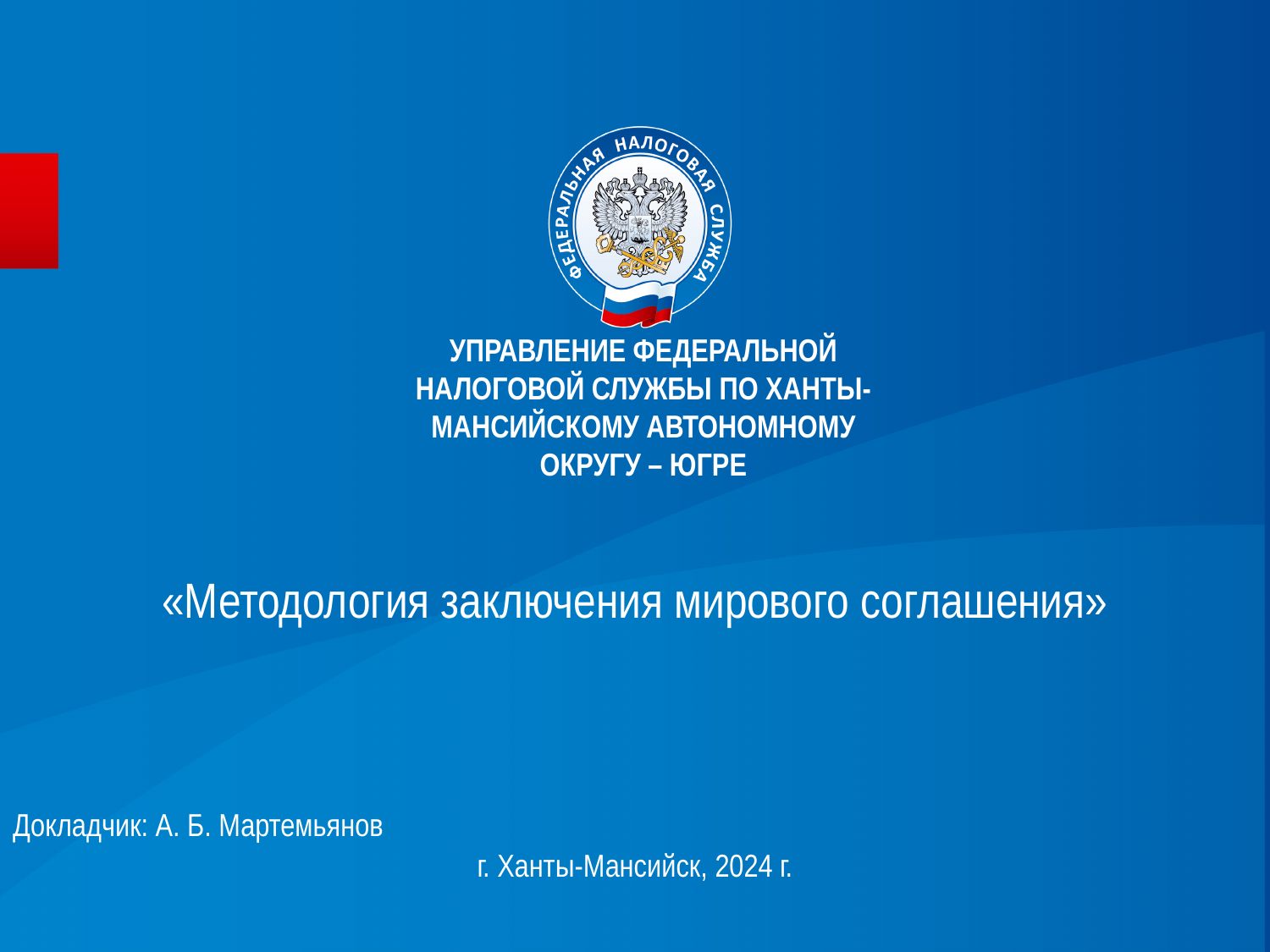

УПРАВЛЕНИЕ ФЕДЕРАЛЬНОЙ НАЛОГОВОЙ СЛУЖБЫ ПО ХАНТЫ-МАНСИЙСКОМУ АВТОНОМНОМУ ОКРУГУ – ЮГРЕ
# «Методология заключения мирового соглашения»
Докладчик: А. Б. Мартемьянов
г. Ханты-Мансийск, 2024 г.